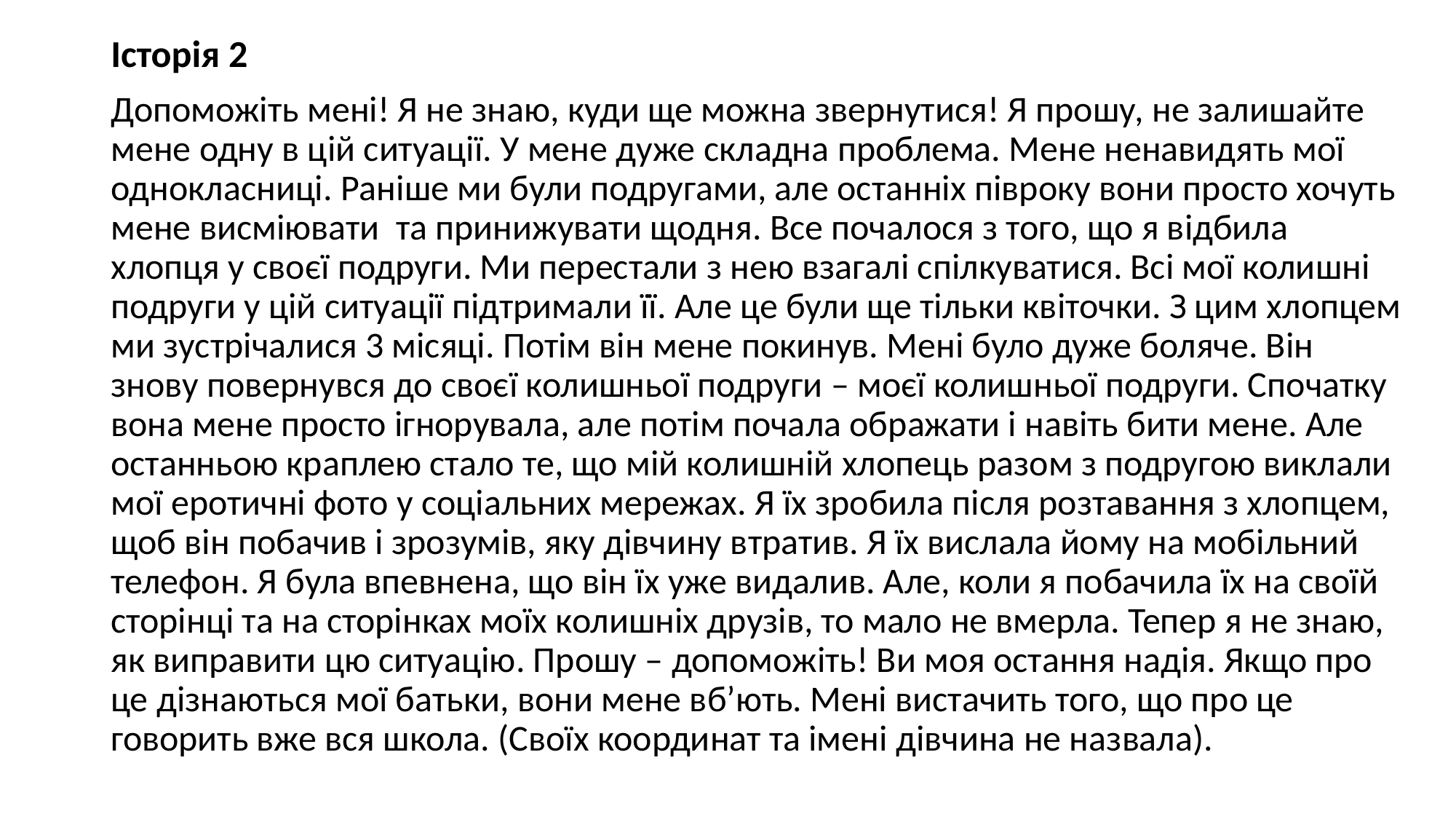

Історія 2
Допоможіть мені! Я не знаю, куди ще можна звернутися! Я прошу, не залишайте мене одну в цій ситуації. У мене дуже складна проблема. Мене ненавидять мої однокласниці. Раніше ми були подругами, але останніх півроку вони просто хочуть мене висміювати  та принижувати щодня. Все почалося з того, що я відбила хлопця у своєї подруги. Ми перестали з нею взагалі спілкуватися. Всі мої колишні подруги у цій ситуації підтримали її. Але це були ще тільки квіточки. З цим хлопцем ми зустрічалися 3 місяці. Потім він мене покинув. Мені було дуже боляче. Він знову повернувся до своєї колишньої подруги – моєї колишньої подруги. Спочатку вона мене просто ігнорувала, але потім почала ображати і навіть бити мене. Але останньою краплею стало те, що мій колишній хлопець разом з подругою виклали мої еротичні фото у соціальних мережах. Я їх зробила після розтавання з хлопцем, щоб він побачив і зрозумів, яку дівчину втратив. Я їх вислала йому на мобільний телефон. Я була впевнена, що він їх уже видалив. Але, коли я побачила їх на своїй сторінці та на сторінках моїх колишніх друзів, то мало не вмерла. Тепер я не знаю, як виправити цю ситуацію. Прошу – допоможіть! Ви моя остання надія. Якщо про це дізнаються мої батьки, вони мене вб’ють. Мені вистачить того, що про це говорить вже вся школа. (Своїх координат та імені дівчина не назвала).